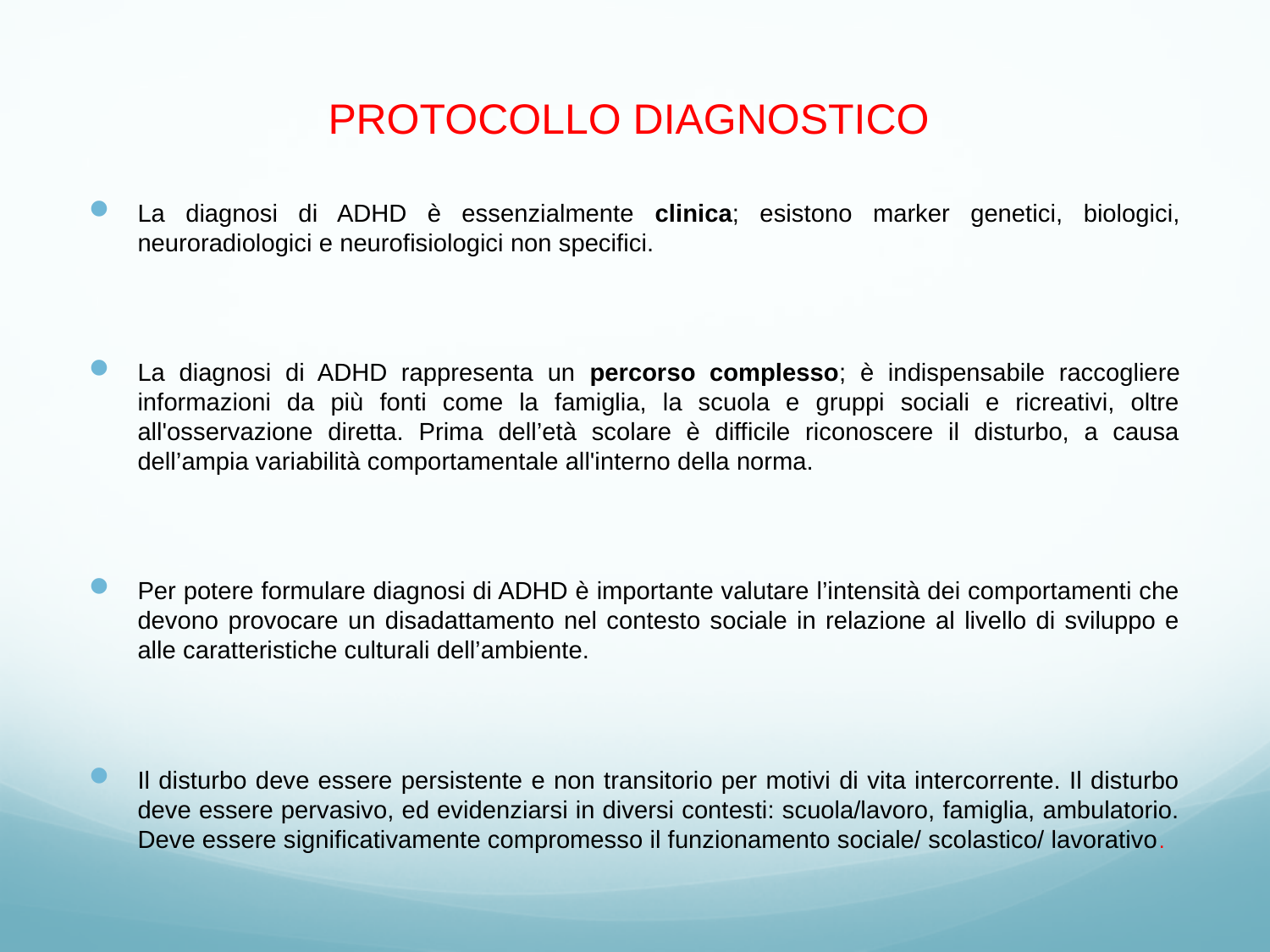

# PROTOCOLLO DIAGNOSTICO
La diagnosi di ADHD è essenzialmente clinica; esistono marker genetici, biologici, neuroradiologici e neurofisiologici non specifici.

La diagnosi di ADHD rappresenta un percorso complesso; è indispensabile raccogliere informazioni da più fonti come la famiglia, la scuola e gruppi sociali e ricreativi, oltre all'osservazione diretta. Prima dell’età scolare è difficile riconoscere il disturbo, a causa dell’ampia variabilità comportamentale all'interno della norma.

Per potere formulare diagnosi di ADHD è importante valutare l’intensità dei comportamenti che devono provocare un disadattamento nel contesto sociale in relazione al livello di sviluppo e alle caratteristiche culturali dell’ambiente.

Il disturbo deve essere persistente e non transitorio per motivi di vita intercorrente. Il disturbo deve essere pervasivo, ed evidenziarsi in diversi contesti: scuola/lavoro, famiglia, ambulatorio. Deve essere significativamente compromesso il funzionamento sociale/ scolastico/ lavorativo.